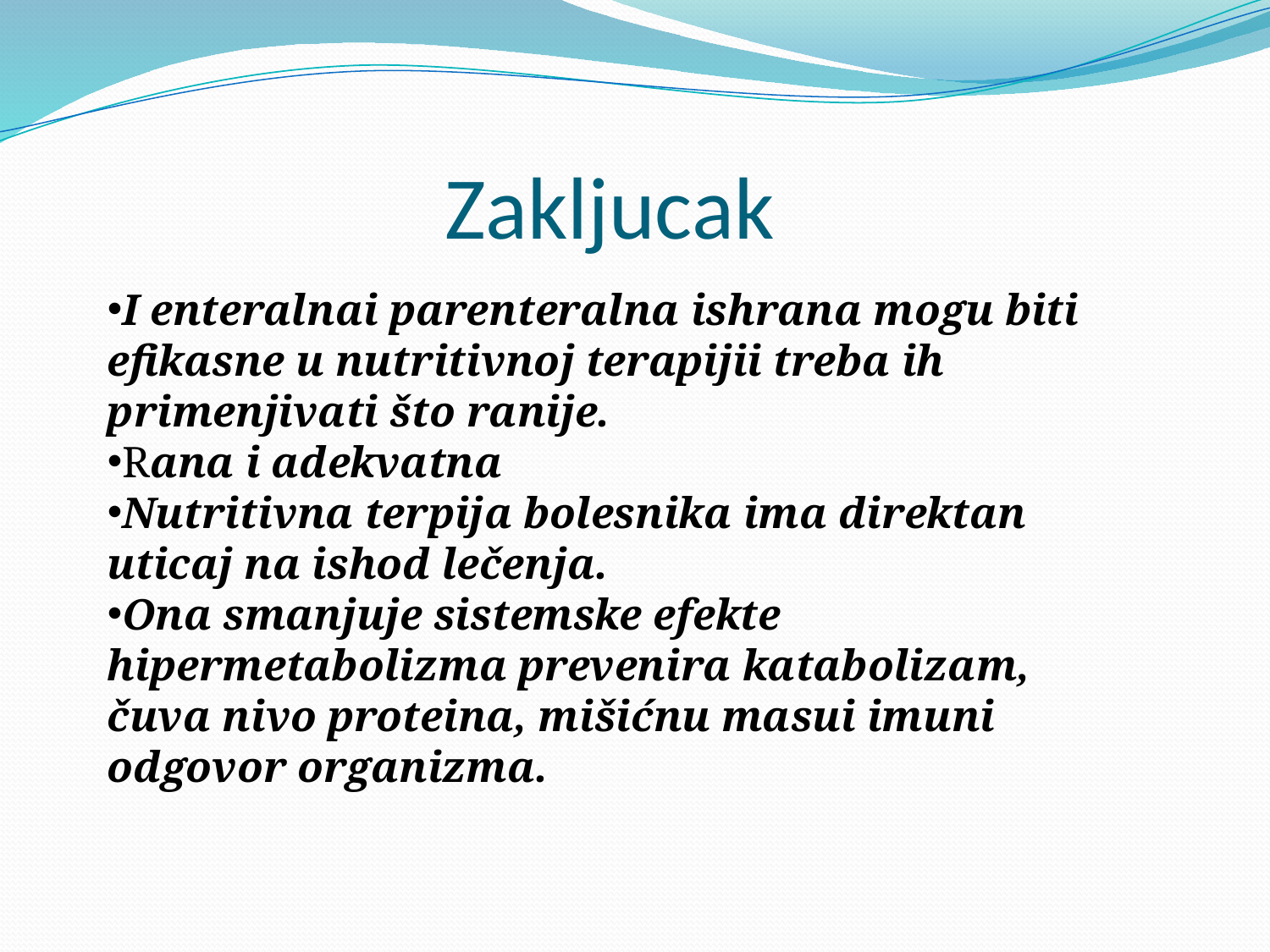

# Zakljucak

I enteralnai parenteralna ishrana mogu biti efikasne u nutritivnoj terapijii treba ih primenjivati što ranije.
Rana i adekvatna
Nutritivna terpija bolesnika ima direktan uticaj na ishod lečenja.
Ona smanjuje sistemske efekte hipermetabolizma prevenira katabolizam, čuva nivo proteina, mišićnu masui imuni odgovor organizma.